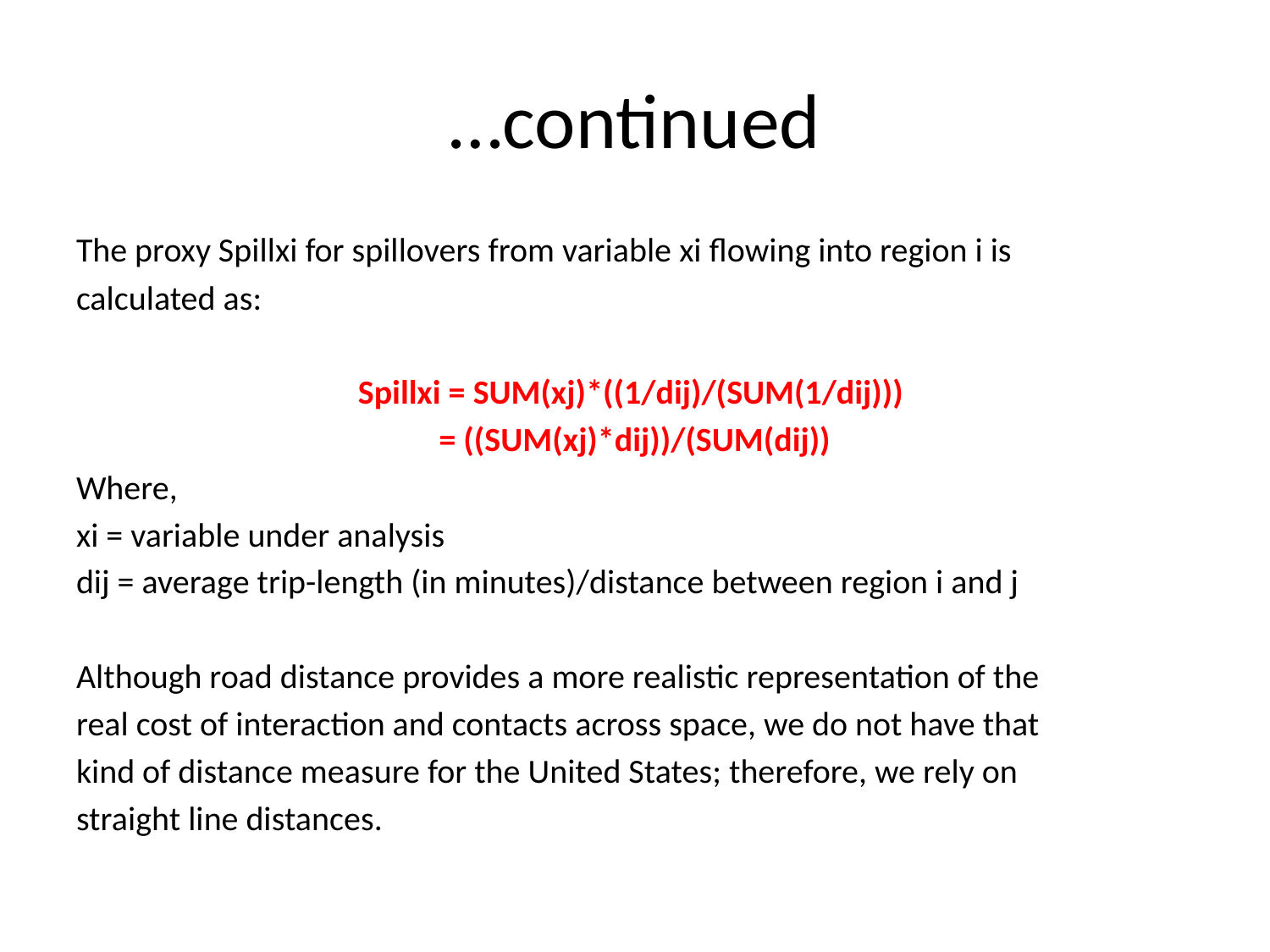

# …continued
The proxy Spillxi for spillovers from variable xi flowing into region i is
calculated as:

Spillxi = SUM(xj)*((1/dij)/(SUM(1/dij)))
= ((SUM(xj)*dij))/(SUM(dij))
Where,
xi = variable under analysis
dij = average trip-length (in minutes)/distance between region i and j

Although road distance provides a more realistic representation of the
real cost of interaction and contacts across space, we do not have that
kind of distance measure for the United States; therefore, we rely on
straight line distances.